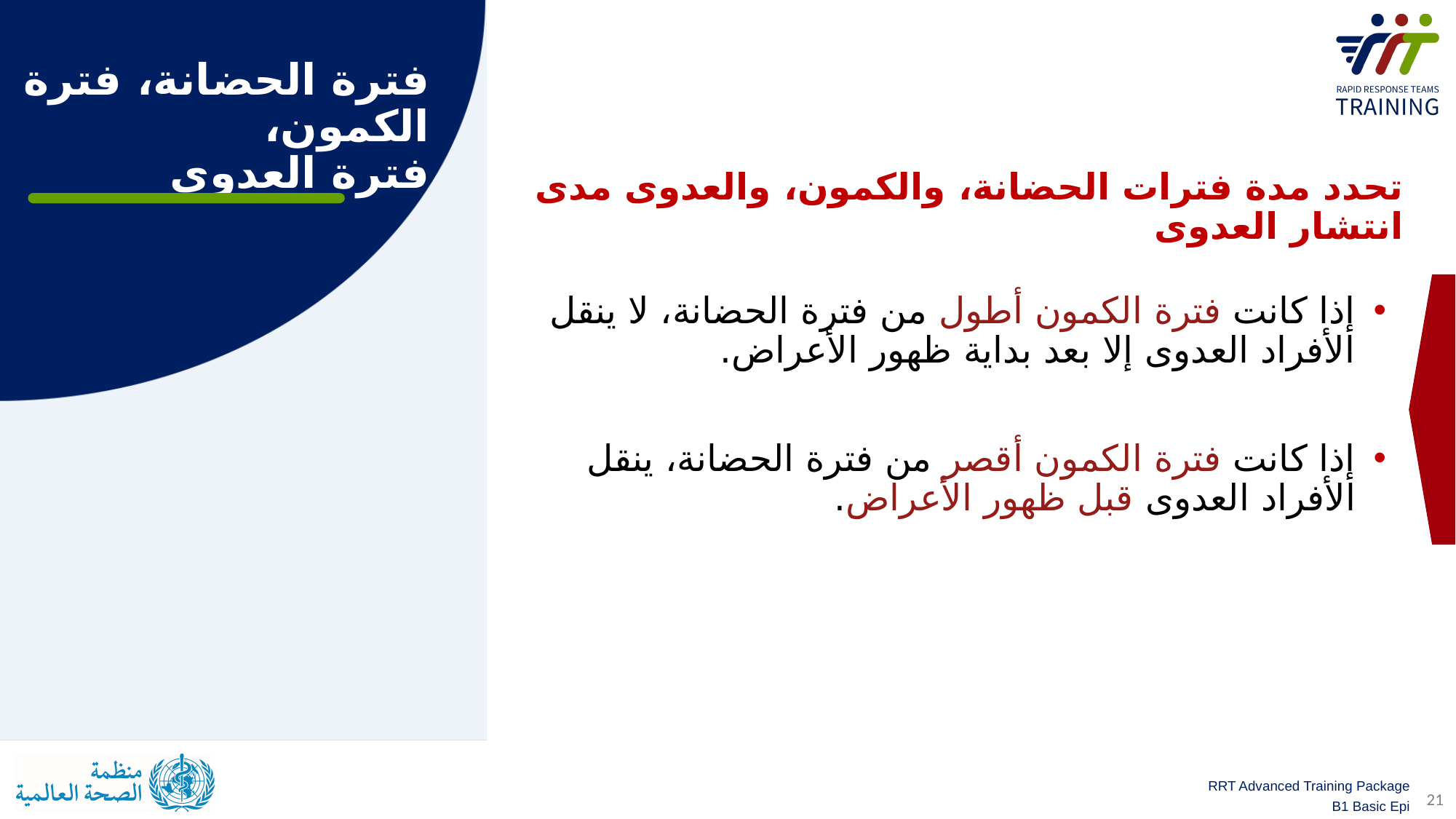

# فترة الحضانة، فترة الكمون، فترة العدوى
تحدد مدة فترات الحضانة، والكمون، والعدوى مدى انتشار العدوى

إذا كانت فترة الكمون أطول من فترة الحضانة، لا ينقل الأفراد العدوى إلا بعد بداية ظهور الأعراض.

إذا كانت فترة الكمون أقصر من فترة الحضانة، ينقل الأفراد العدوى قبل ظهور الأعراض.